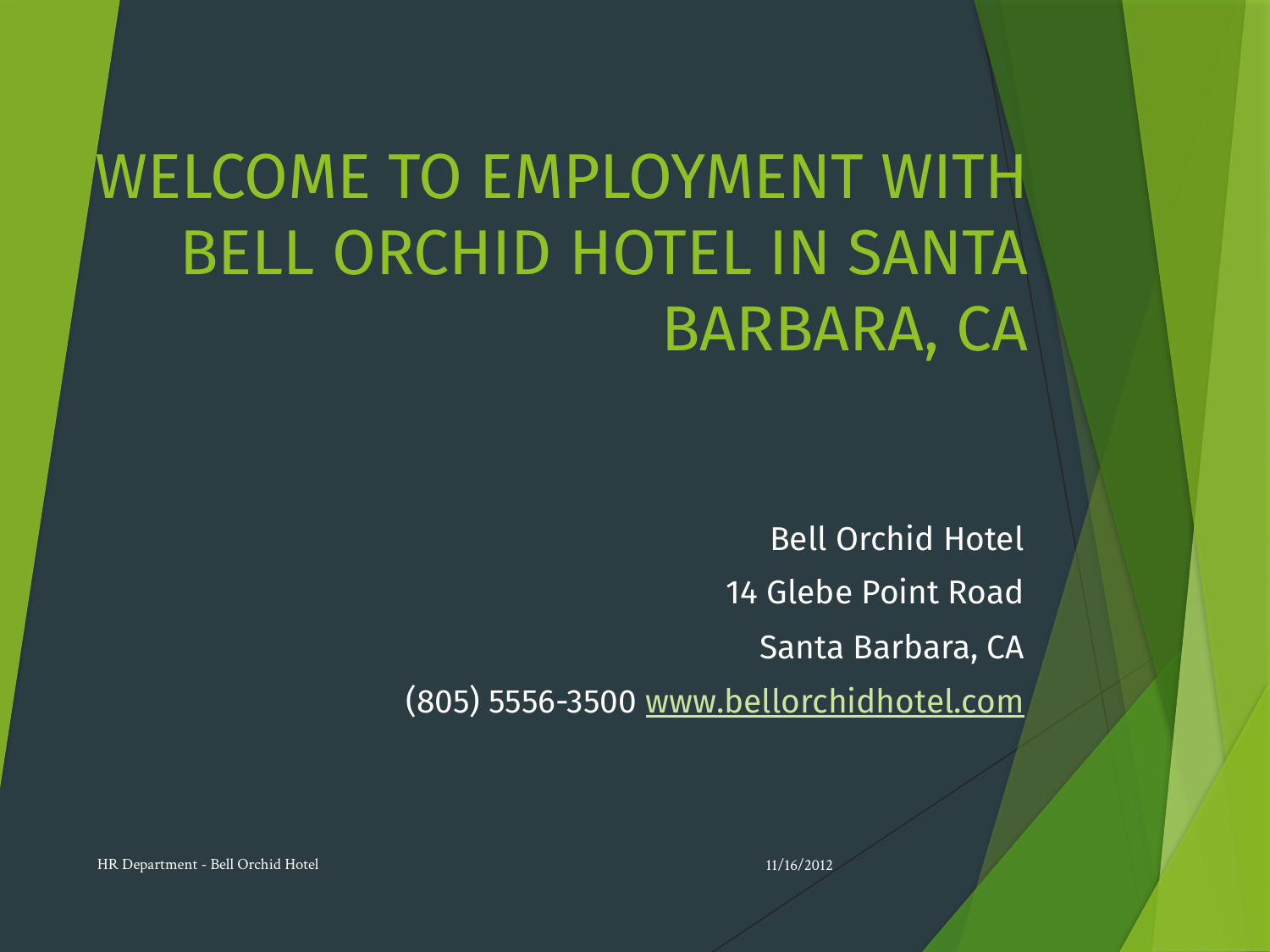

# WELCOME TO EMPLOYMENT WITH BELL ORCHID HOTEL IN SANTA BARBARA, CA
Bell Orchid Hotel
14 Glebe Point Road
Santa Barbara, CA
(805) 5556-3500 www.bellorchidhotel.com
HR Department - Bell Orchid Hotel
11/16/2012